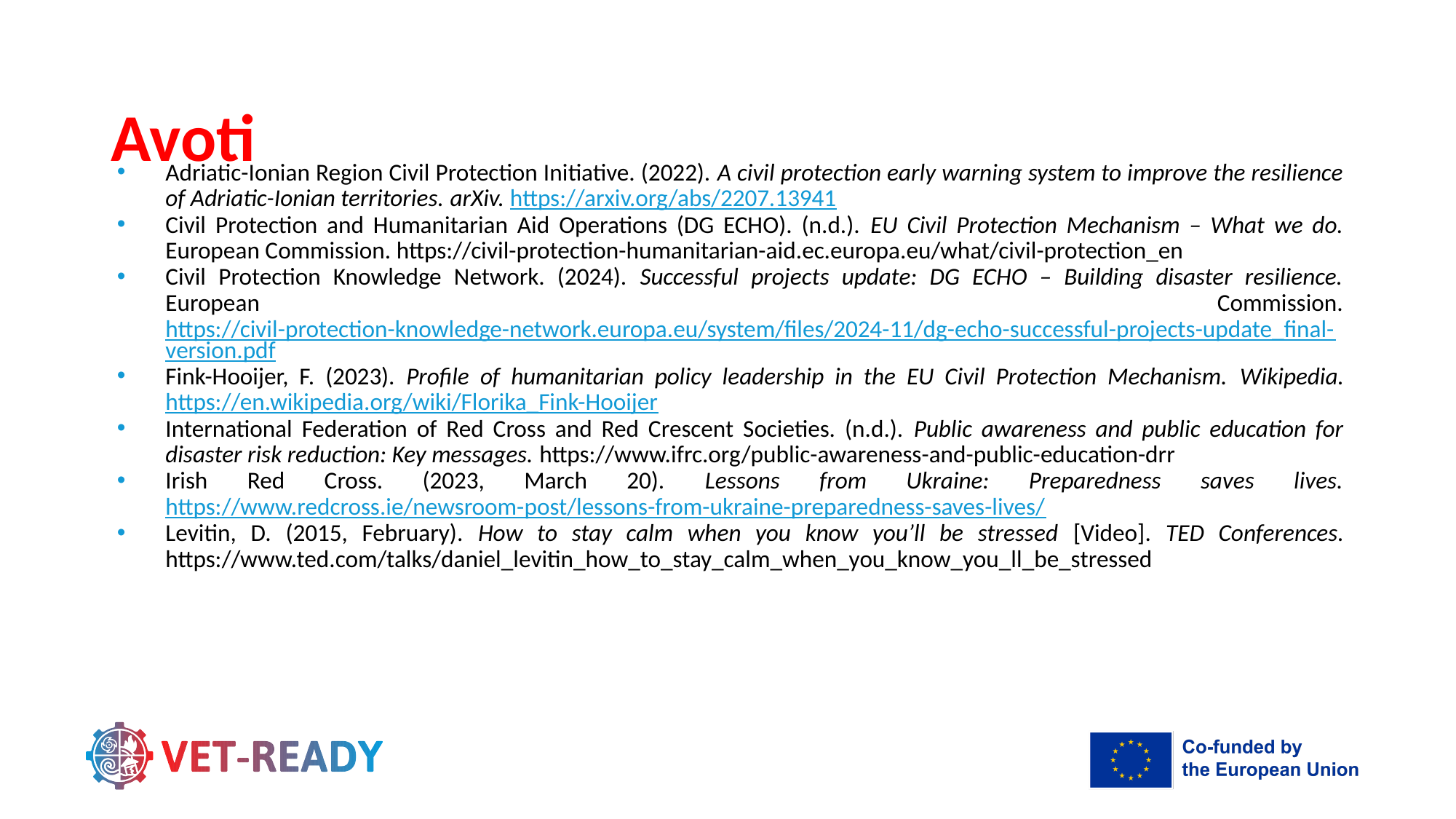

# Avoti
Adriatic-Ionian Region Civil Protection Initiative. (2022). A civil protection early warning system to improve the resilience of Adriatic-Ionian territories. arXiv. https://arxiv.org/abs/2207.13941
Civil Protection and Humanitarian Aid Operations (DG ECHO). (n.d.). EU Civil Protection Mechanism – What we do. European Commission. https://civil-protection-humanitarian-aid.ec.europa.eu/what/civil-protection_en
Civil Protection Knowledge Network. (2024). Successful projects update: DG ECHO – Building disaster resilience. European Commission. https://civil-protection-knowledge-network.europa.eu/system/files/2024-11/dg-echo-successful-projects-update_final-version.pdf
Fink-Hooijer, F. (2023). Profile of humanitarian policy leadership in the EU Civil Protection Mechanism. Wikipedia. https://en.wikipedia.org/wiki/Florika_Fink-Hooijer
International Federation of Red Cross and Red Crescent Societies. (n.d.). Public awareness and public education for disaster risk reduction: Key messages. https://www.ifrc.org/public-awareness-and-public-education-drr
Irish Red Cross. (2023, March 20). Lessons from Ukraine: Preparedness saves lives. https://www.redcross.ie/newsroom-post/lessons-from-ukraine-preparedness-saves-lives/
Levitin, D. (2015, February). How to stay calm when you know you’ll be stressed [Video]. TED Conferences. https://www.ted.com/talks/daniel_levitin_how_to_stay_calm_when_you_know_you_ll_be_stressed